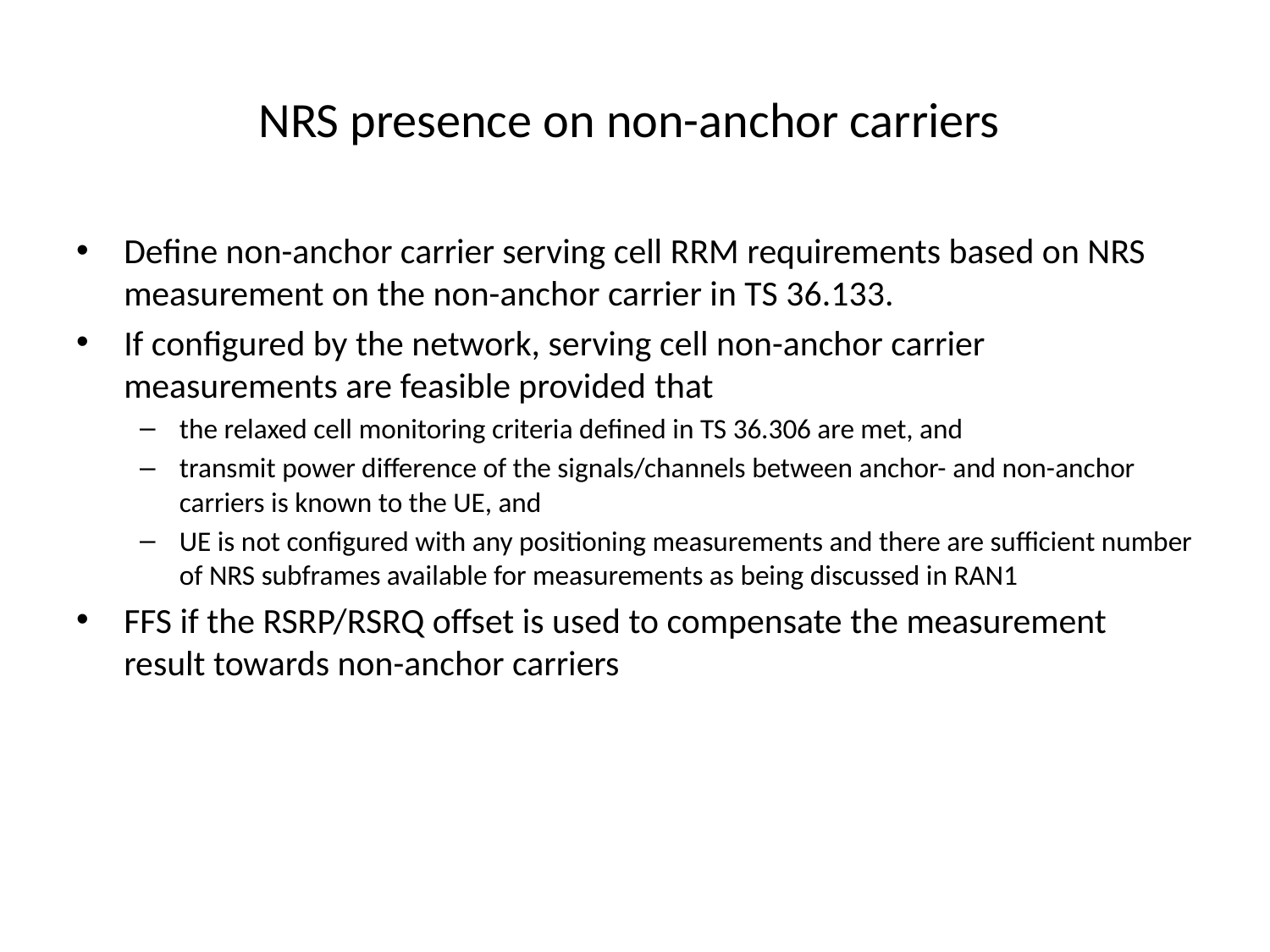

# NRS presence on non-anchor carriers
Define non-anchor carrier serving cell RRM requirements based on NRS measurement on the non-anchor carrier in TS 36.133.
If configured by the network, serving cell non-anchor carrier measurements are feasible provided that
the relaxed cell monitoring criteria defined in TS 36.306 are met, and
transmit power difference of the signals/channels between anchor- and non-anchor carriers is known to the UE, and
UE is not configured with any positioning measurements and there are sufficient number of NRS subframes available for measurements as being discussed in RAN1
FFS if the RSRP/RSRQ offset is used to compensate the measurement result towards non-anchor carriers